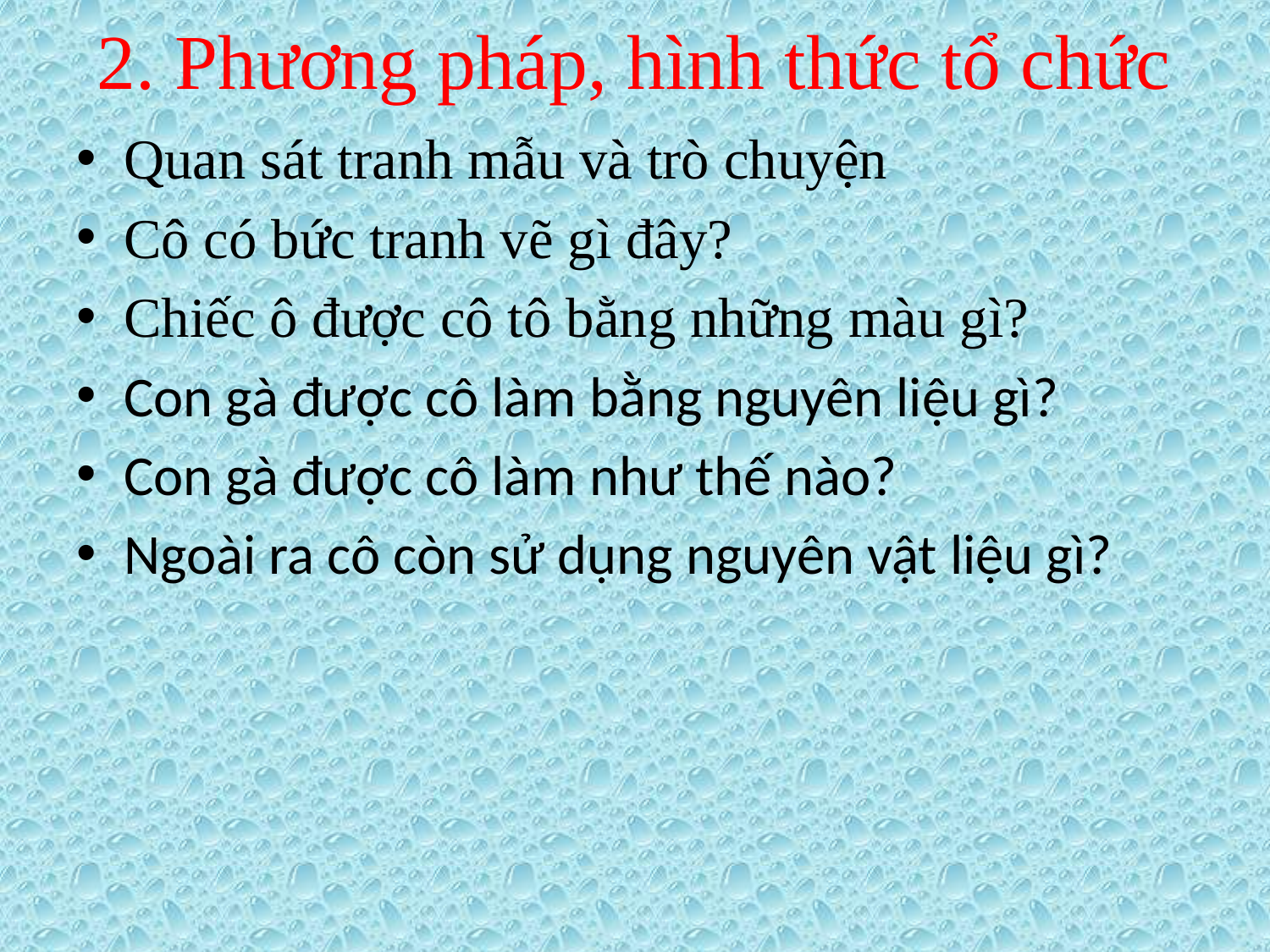

# 2. Phương pháp, hình thức tổ chức
Quan sát tranh mẫu và trò chuyện
Cô có bức tranh vẽ gì đây?
Chiếc ô được cô tô bằng những màu gì?
Con gà được cô làm bằng nguyên liệu gì?
Con gà được cô làm như thế nào?
Ngoài ra cô còn sử dụng nguyên vật liệu gì?